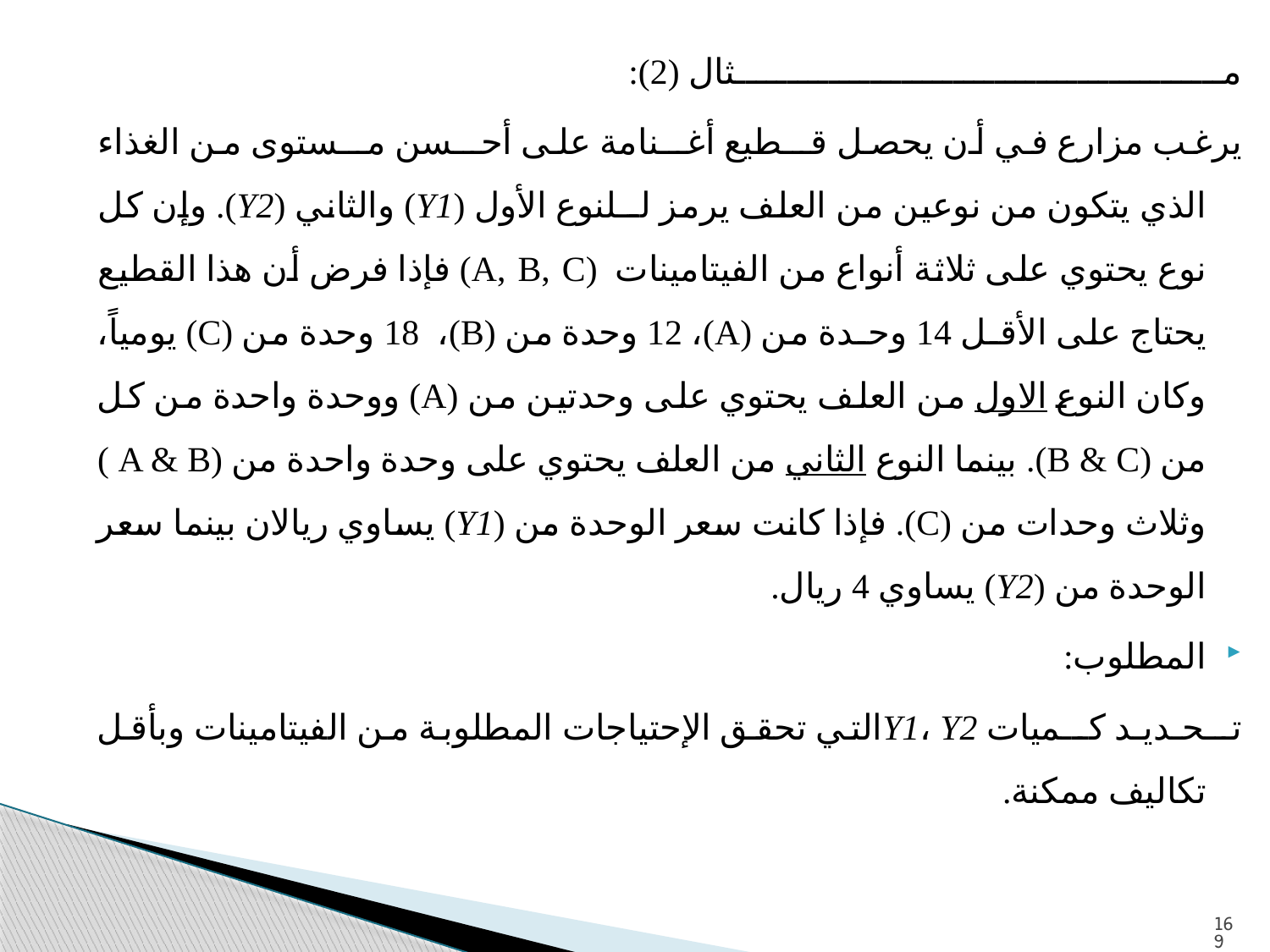

مـــــــــــــــــــــــــــــــــــــــــــــــثال (2):
يرغب مزارع في أن يحصل قــطيع أغــنامة على أحــسن مــستوى من الغذاء الذي يتكون من نوعين من العلف يرمز لــلنوع الأول (Y1) والثاني (Y2). وإن كل نوع يحتوي على ثلاثة أنواع من الفيتامينات  (A, B, C) فإذا فرض أن هذا القطيع يحتاج على الأقـل 14 وحـدة من (A)، 12 وحدة من (B)،  18 وحدة من (C) يومياً، وكان النوع الاول من العلف يحتوي على وحدتين من (A) ووحدة واحدة من كل من (B & C). بينما النوع الثاني من العلف يحتوي على وحدة واحدة من (A & B ) وثلاث وحدات من (C). فإذا كانت سعر الوحدة من (Y1) يساوي ريالان بينما سعر الوحدة من (Y2) يساوي 4 ريال.
المطلوب:
تــحـديـد كــميات Y1، Y2التي تحقق الإحتياجات المطلوبة من الفيتامينات وبأقل تكاليف ممكنة.

169